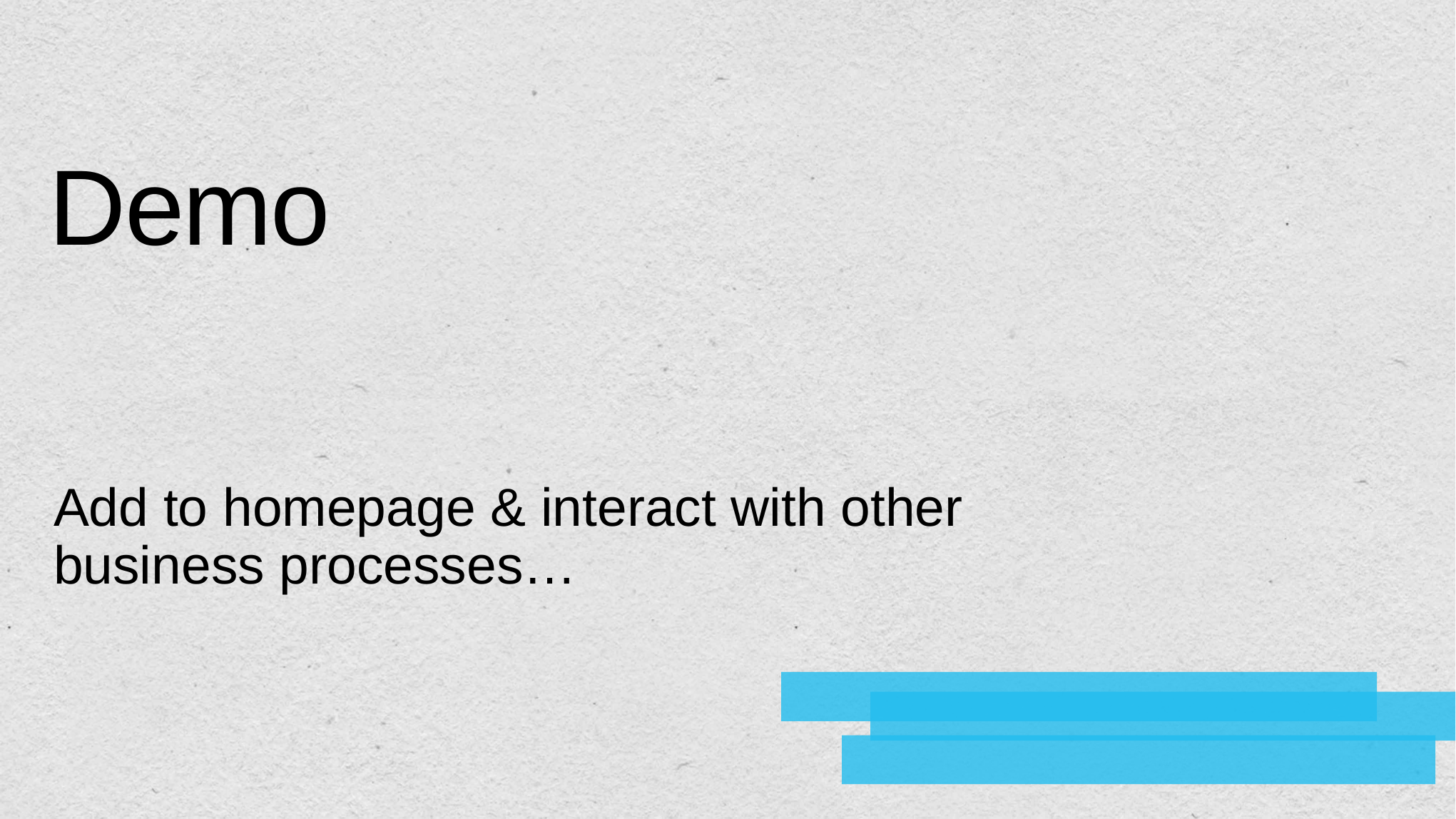

# Demo
Add to homepage & interact with other business processes…